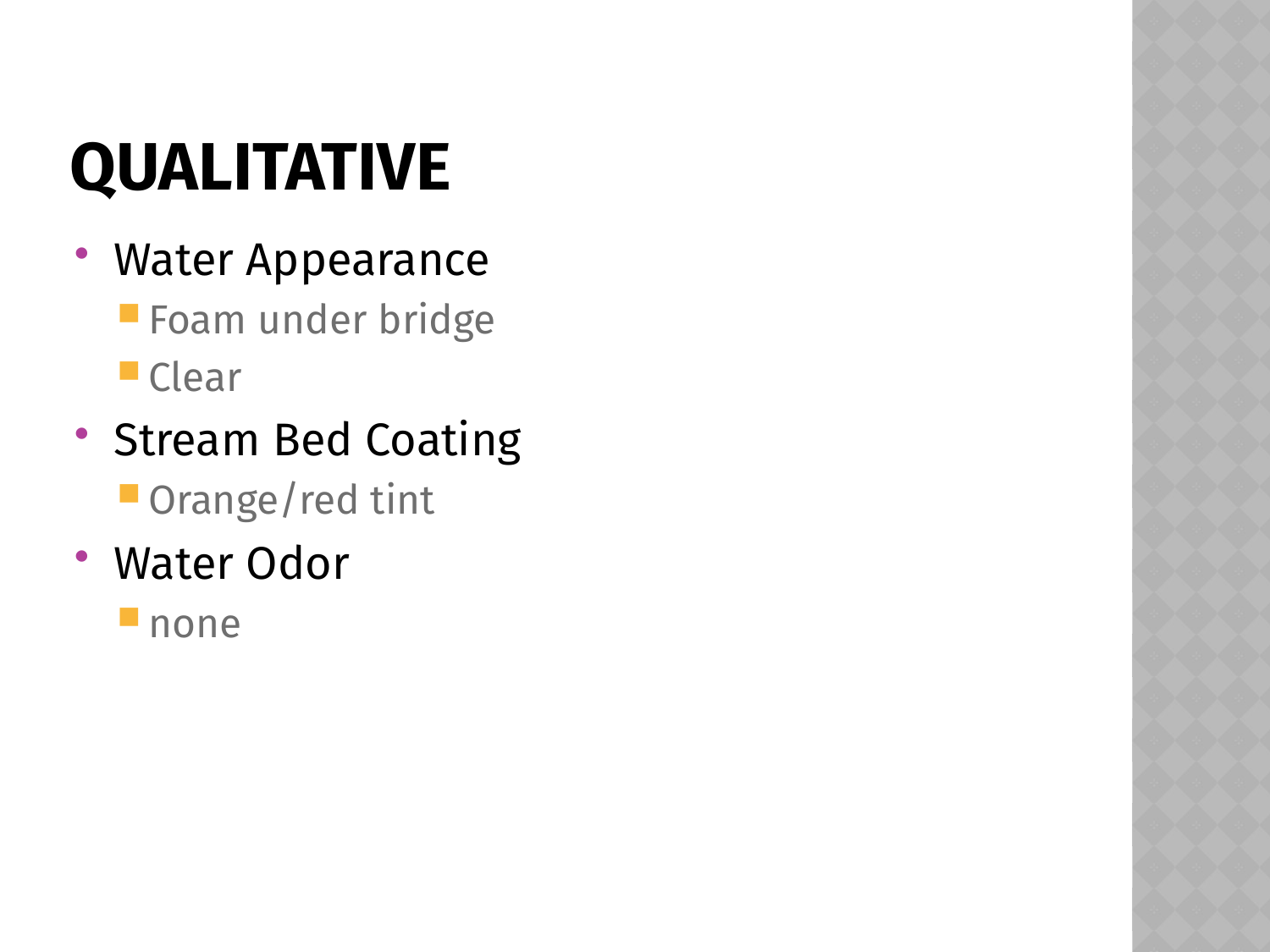

# Qualitative
Water Appearance
Foam under bridge
Clear
Stream Bed Coating
Orange/red tint
Water Odor
none